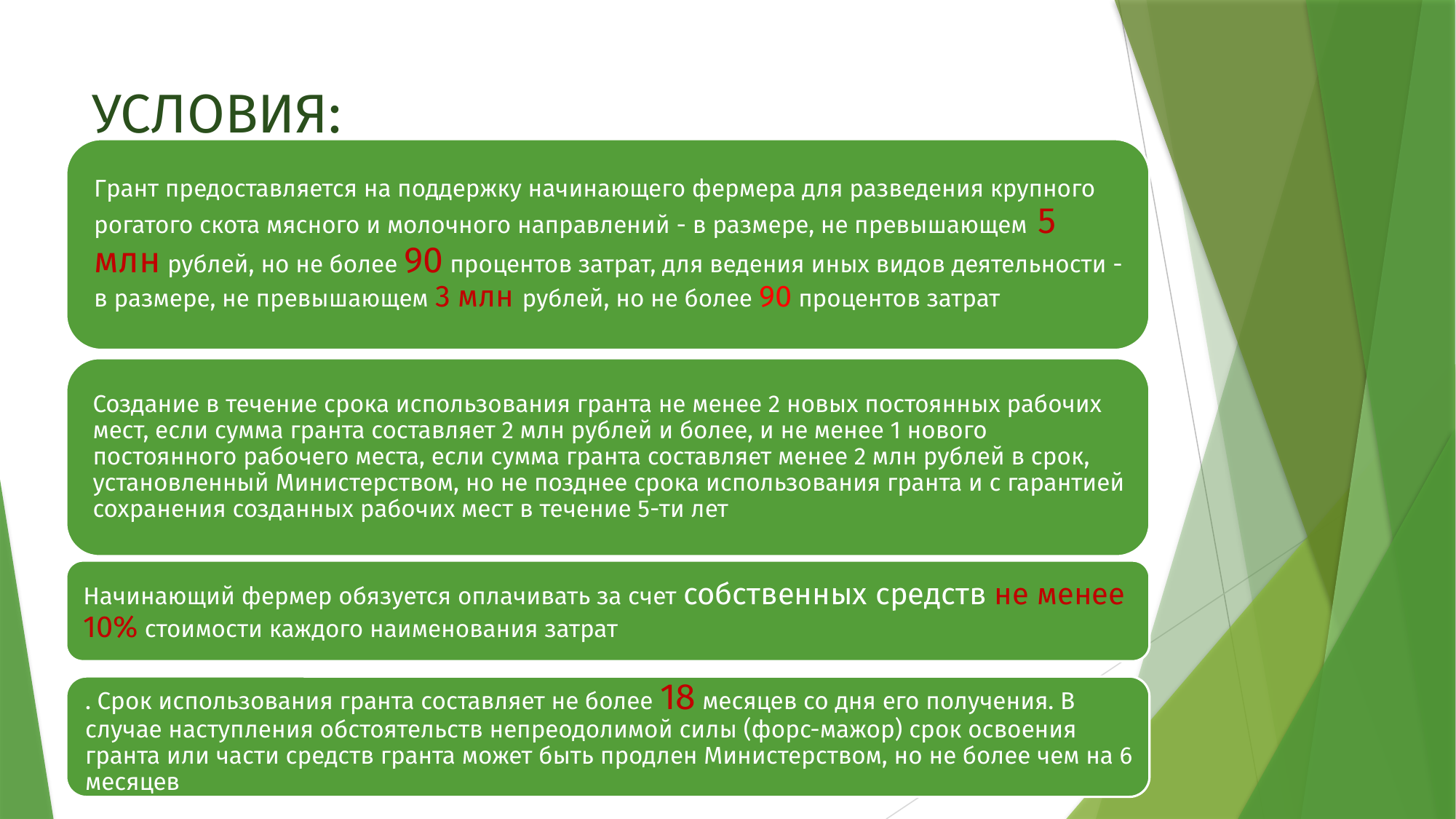

# УСЛОВИЯ:
Грант предоставляется на поддержку начинающего фермера для разведения крупного рогатого скота мясного и молочного направлений - в размере, не превышающем 5 млн рублей, но не более 90 процентов затрат, для ведения иных видов деятельности - в размере, не превышающем 3 млн рублей, но не более 90 процентов затрат
. Срок использования гранта составляет не более 18 месяцев со дня его получения. В случае наступления обстоятельств непреодолимой силы (форс-мажор) срок освоения гранта или части средств гранта может быть продлен Министерством, но не более чем на 6 месяцев
Начинающий фермер обязуется оплачивать за счет собственных средств не менее 10% стоимости каждого наименования затрат
Создание в течение срока использования гранта не менее 2 новых постоянных рабочих мест, если сумма гранта составляет 2 млн рублей и более, и не менее 1 нового постоянного рабочего места, если сумма гранта составляет менее 2 млн рублей в срок, установленный Министерством, но не позднее срока использования гранта и с гарантией сохранения созданных рабочих мест в течение 5-ти лет